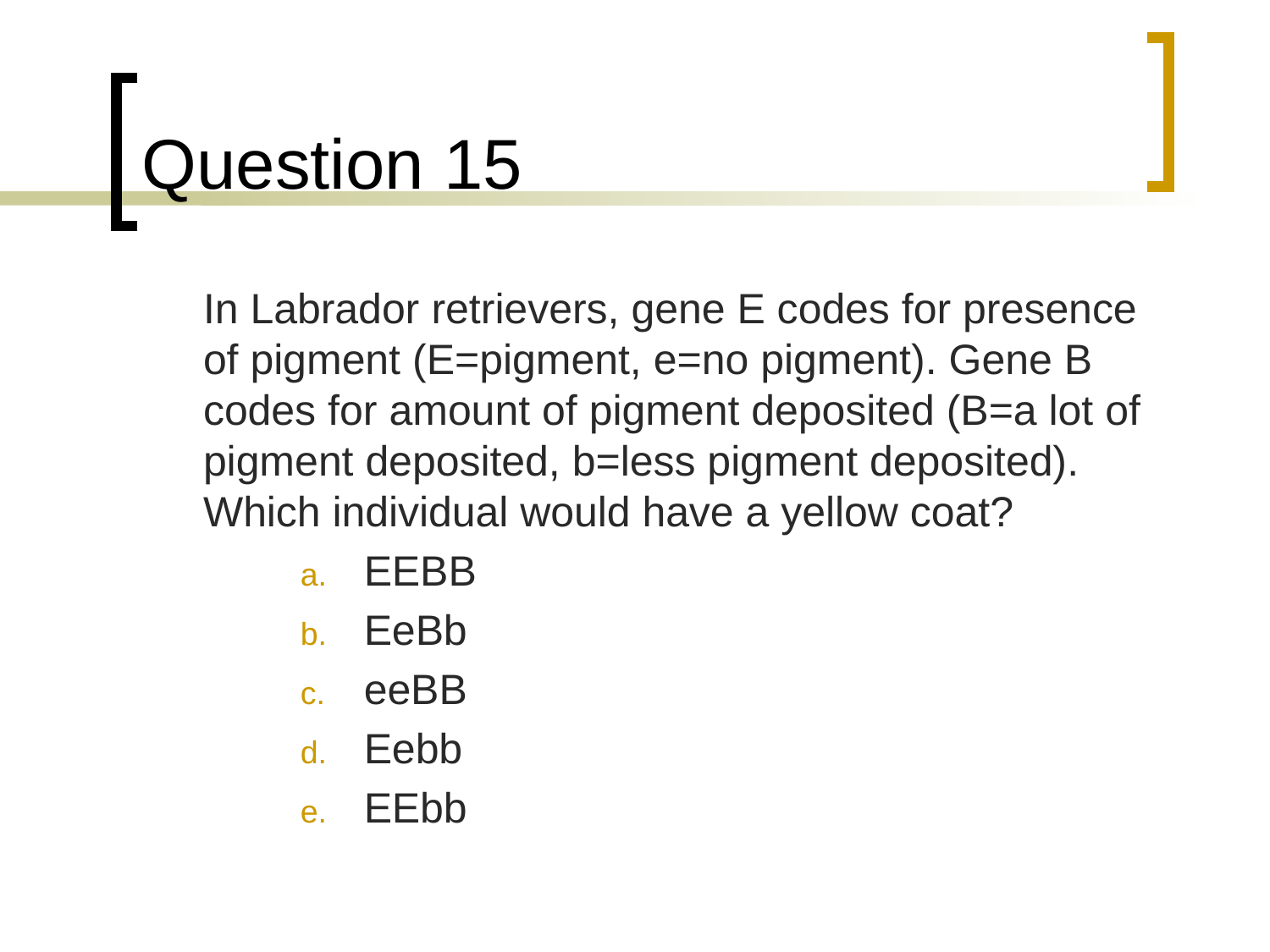

# Question 15
	In Labrador retrievers, gene E codes for presence of pigment (E=pigment, e=no pigment). Gene B codes for amount of pigment deposited (B=a lot of pigment deposited, b=less pigment deposited). Which individual would have a yellow coat?
EEBB
EeBb
eeBB
Eebb
EEbb